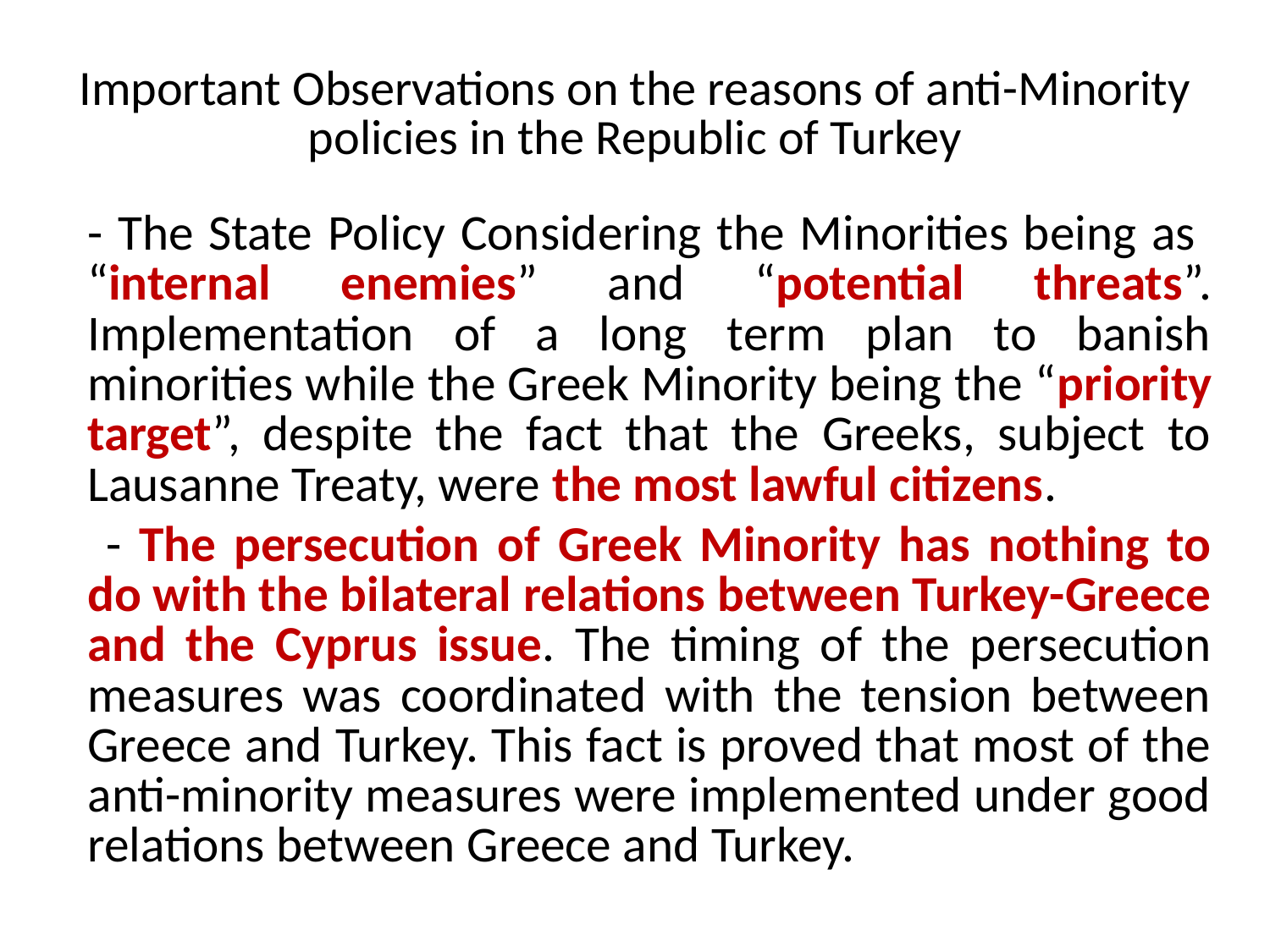

# Important Observations on the reasons of anti-Minority policies in the Republic of Turkey
- The State Policy Considering the Minorities being as  “internal enemies” and “potential threats”. Implementation of a long term plan to banish minorities while the Greek Minority being the “priority target”, despite the fact that the Greeks, subject to Lausanne Treaty, were the most lawful citizens.
 - The persecution of Greek Minority has nothing to do with the bilateral relations between Turkey-Greece and the Cyprus issue. The timing of the persecution measures was coordinated with the tension between Greece and Turkey. This fact is proved that most of the anti-minority measures were implemented under good relations between Greece and Turkey.